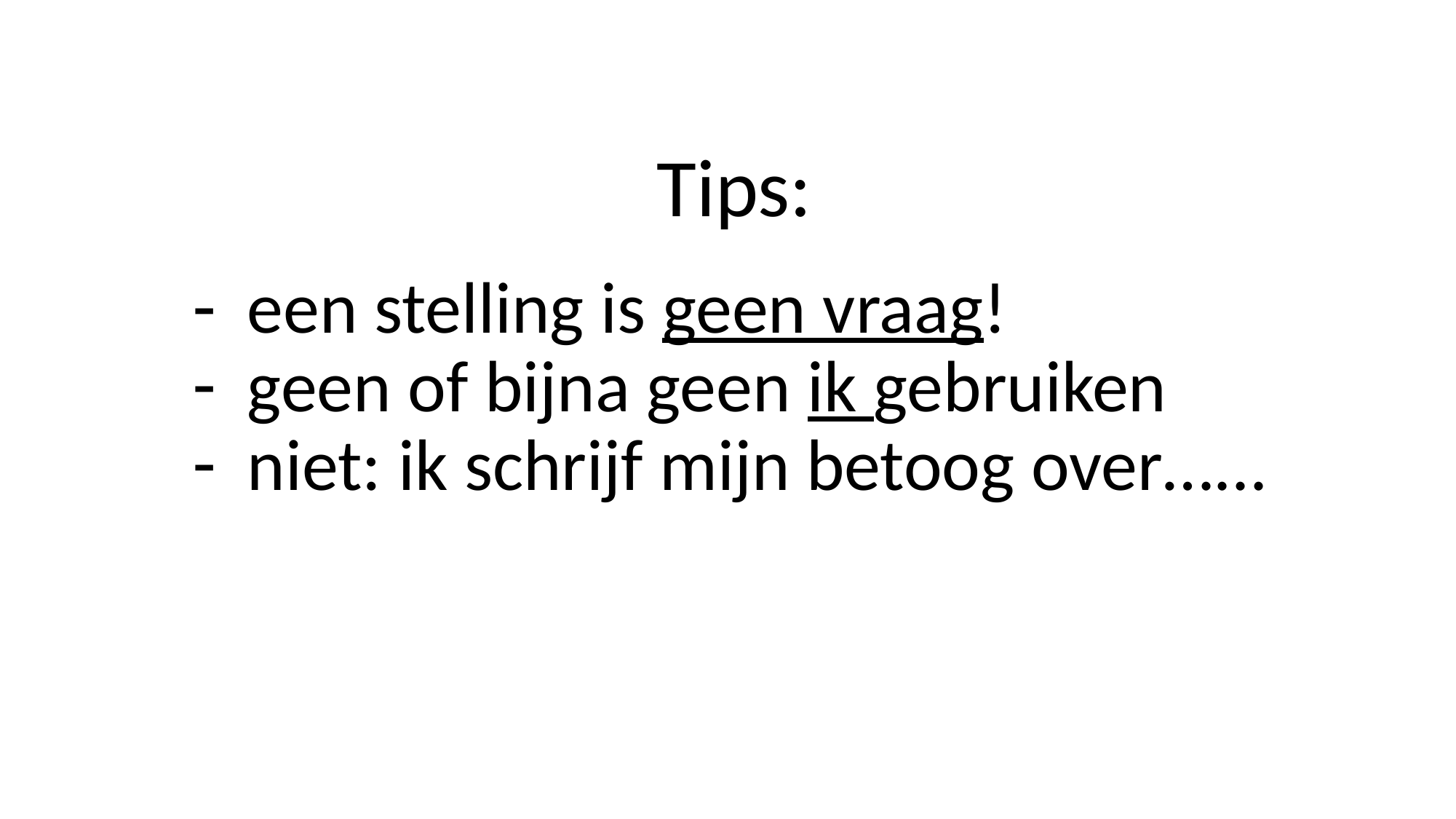

# Tips:
een stelling is geen vraag!
geen of bijna geen ik gebruiken
niet: ik schrijf mijn betoog over…...